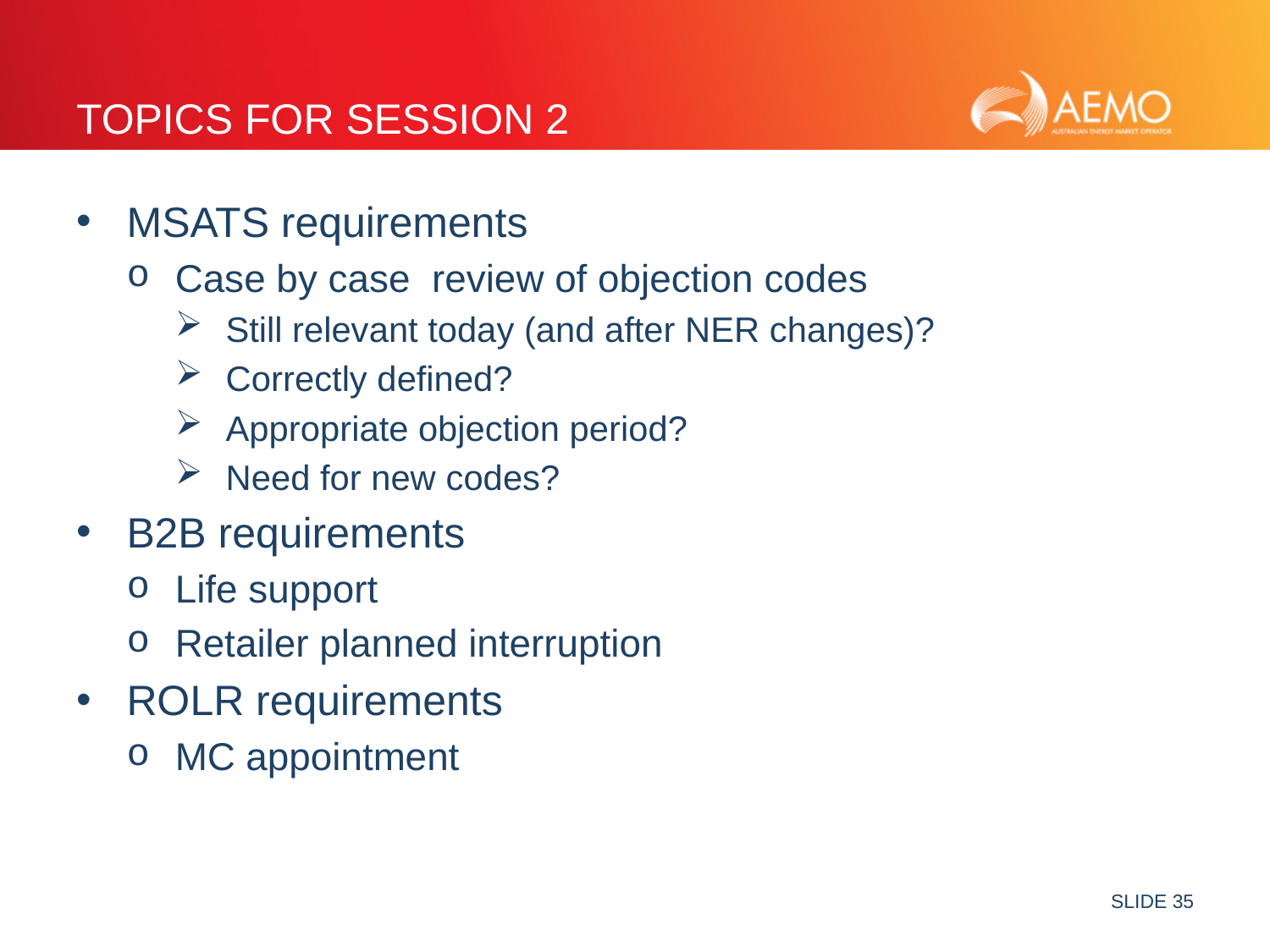

# Topics for Session 2
MSATS requirements
Case by case  review of objection codes
Still relevant today (and after NER changes)?
Correctly defined?
Appropriate objection period?
Need for new codes?
B2B requirements
Life support
Retailer planned interruption
ROLR requirements
MC appointment